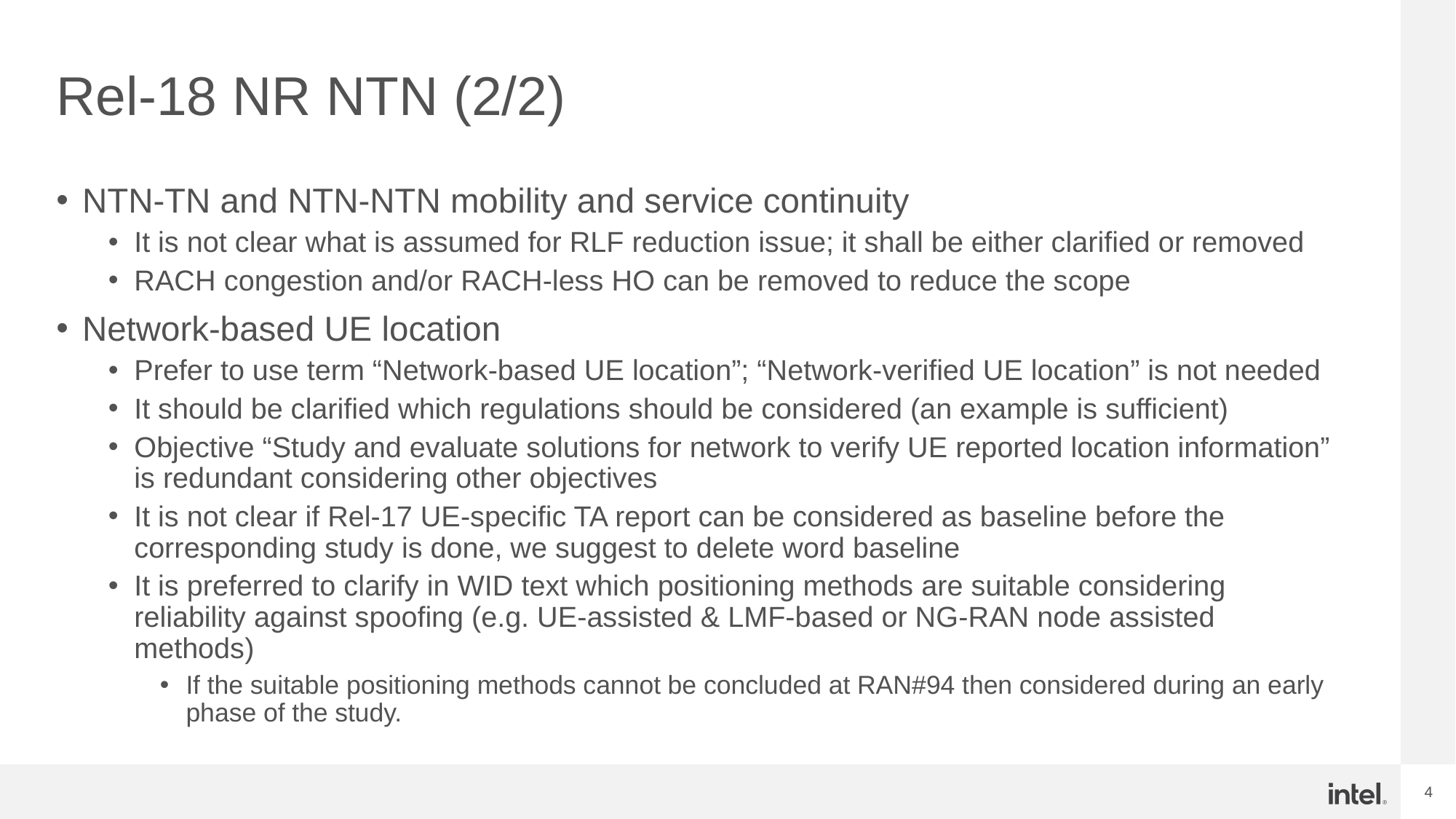

# Rel-18 NR NTN (2/2)
NTN-TN and NTN-NTN mobility and service continuity
It is not clear what is assumed for RLF reduction issue; it shall be either clarified or removed
RACH congestion and/or RACH-less HO can be removed to reduce the scope
Network-based UE location
Prefer to use term “Network-based UE location”; “Network-verified UE location” is not needed
It should be clarified which regulations should be considered (an example is sufficient)
Objective “Study and evaluate solutions for network to verify UE reported location information” is redundant considering other objectives
It is not clear if Rel-17 UE-specific TA report can be considered as baseline before the corresponding study is done, we suggest to delete word baseline
It is preferred to clarify in WID text which positioning methods are suitable considering reliability against spoofing (e.g. UE-assisted & LMF-based or NG-RAN node assisted methods)
If the suitable positioning methods cannot be concluded at RAN#94 then considered during an early phase of the study.